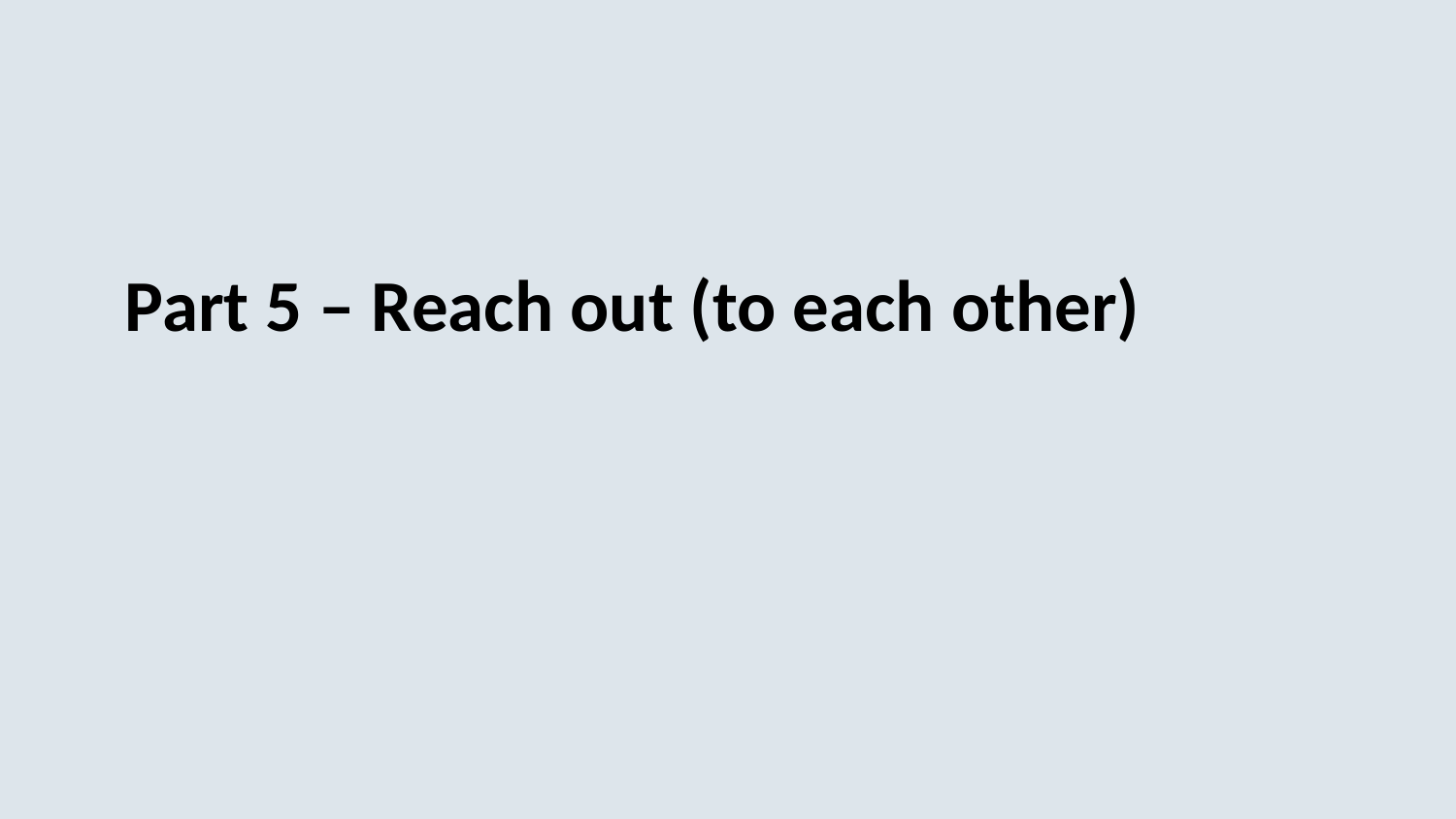

Part 5 – Reach out (to each other)